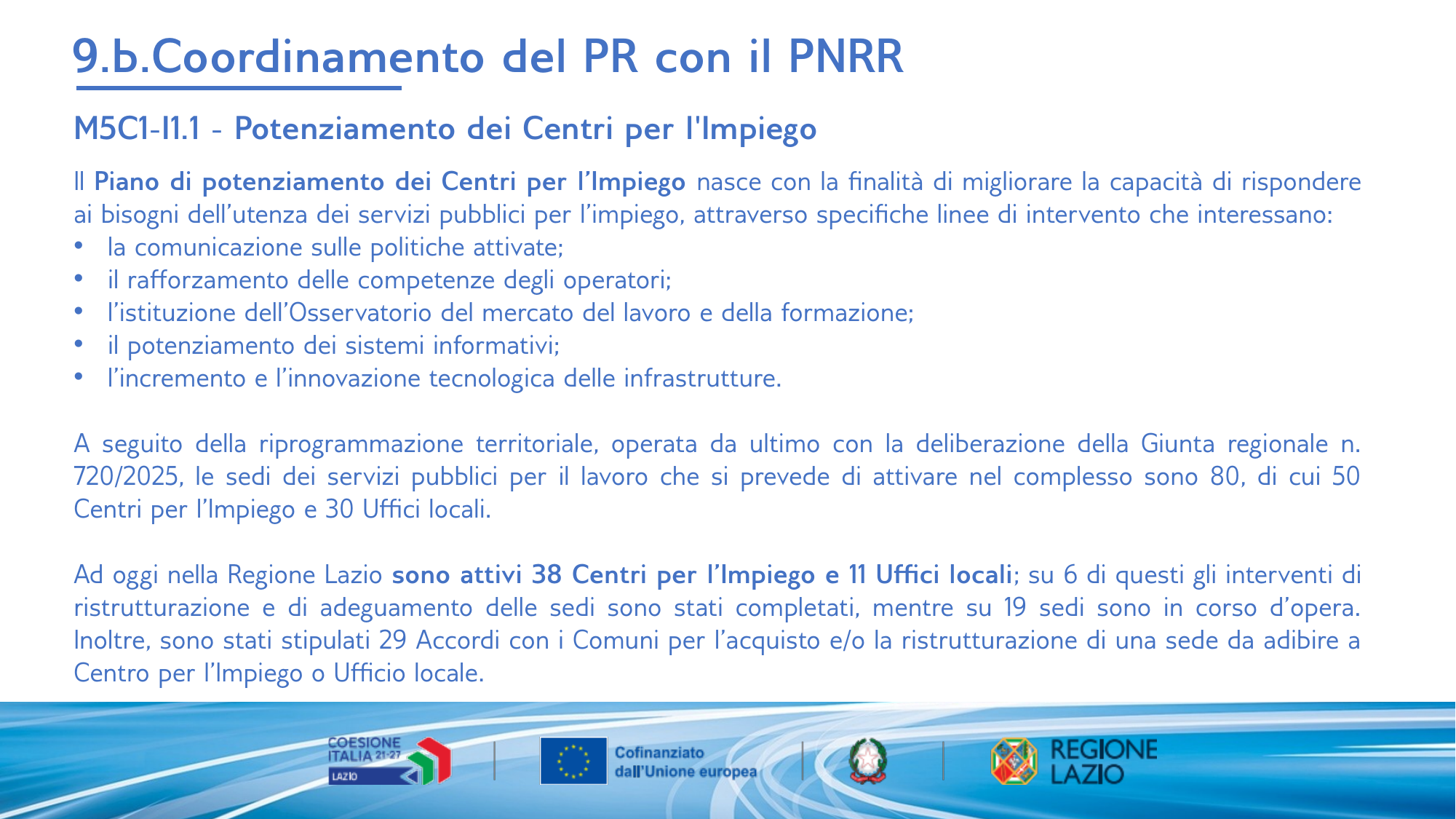

9.b.Coordinamento del PR con il PNRR
M5C1-I1.1 - Potenziamento dei Centri per l'Impiego
Il Piano di potenziamento dei Centri per l’Impiego nasce con la finalità di migliorare la capacità di rispondere ai bisogni dell’utenza dei servizi pubblici per l’impiego, attraverso specifiche linee di intervento che interessano:
la comunicazione sulle politiche attivate;
il rafforzamento delle competenze degli operatori;
l’istituzione dell’Osservatorio del mercato del lavoro e della formazione;
il potenziamento dei sistemi informativi;
l’incremento e l’innovazione tecnologica delle infrastrutture.

A seguito della riprogrammazione territoriale, operata da ultimo con la deliberazione della Giunta regionale n. 720/2025, le sedi dei servizi pubblici per il lavoro che si prevede di attivare nel complesso sono 80, di cui 50 Centri per l’Impiego e 30 Uffici locali.

Ad oggi nella Regione Lazio sono attivi 38 Centri per l’Impiego e 11 Uffici locali; su 6 di questi gli interventi di ristrutturazione e di adeguamento delle sedi sono stati completati, mentre su 19 sedi sono in corso d’opera. Inoltre, sono stati stipulati 29 Accordi con i Comuni per l’acquisto e/o la ristrutturazione di una sede da adibire a Centro per l’Impiego o Ufficio locale.